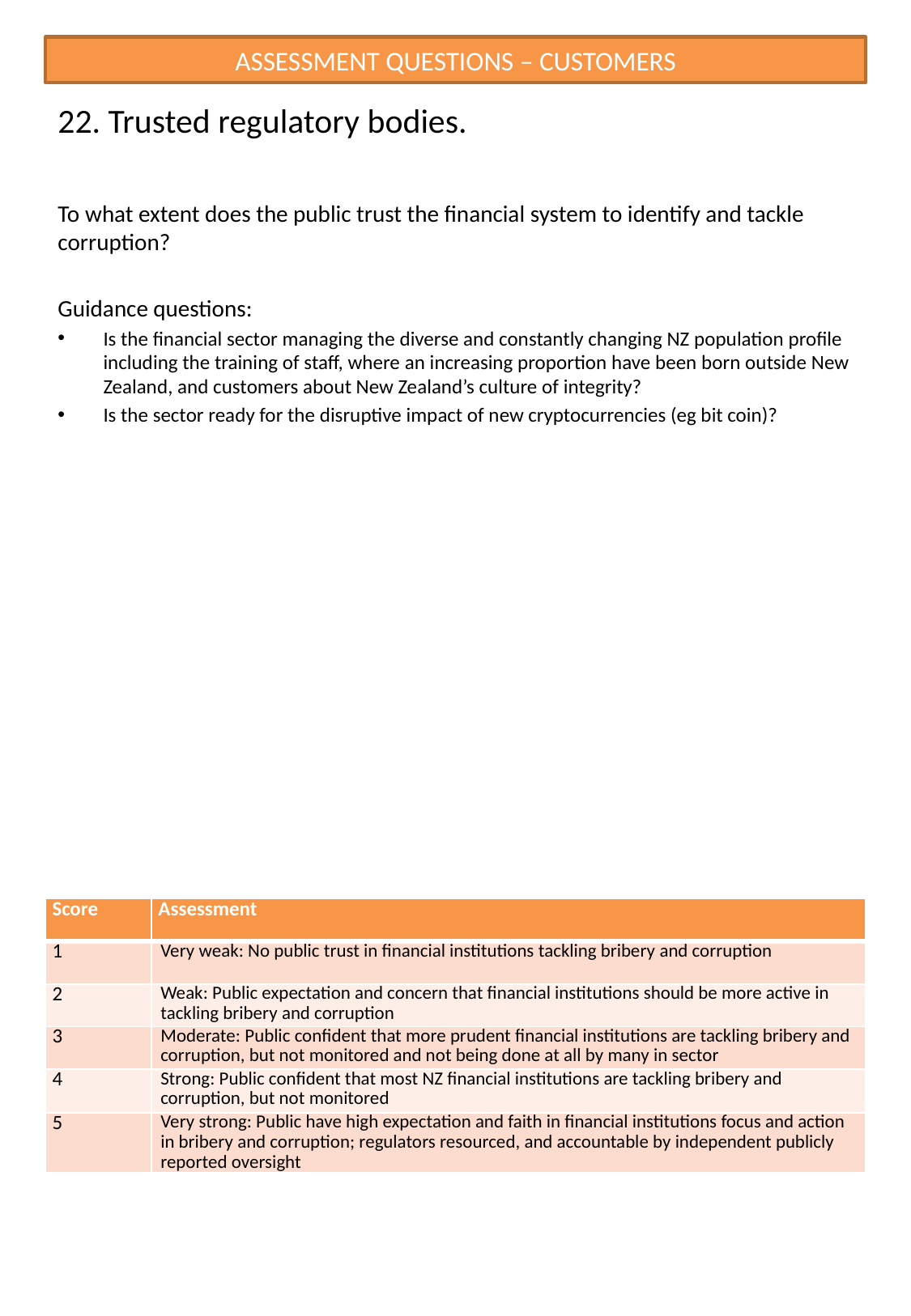

ASSESSMENT QUESTIONS – CUSTOMERS
# 22. Trusted regulatory bodies.
To what extent does the public trust the financial system to identify and tackle corruption?

Guidance questions:
Is the financial sector managing the diverse and constantly changing NZ population profile including the training of staff, where an increasing proportion have been born outside New Zealand, and customers about New Zealand’s culture of integrity?
Is the sector ready for the disruptive impact of new cryptocurrencies (eg bit coin)?
| Score | Assessment |
| --- | --- |
| 1 | Very weak: No public trust in financial institutions tackling bribery and corruption |
| 2 | Weak: Public expectation and concern that financial institutions should be more active in tackling bribery and corruption |
| 3 | Moderate: Public confident that more prudent financial institutions are tackling bribery and corruption, but not monitored and not being done at all by many in sector |
| 4 | Strong: Public confident that most NZ financial institutions are tackling bribery and corruption, but not monitored |
| 5 | Very strong: Public have high expectation and faith in financial institutions focus and action in bribery and corruption; regulators resourced, and accountable by independent publicly reported oversight |